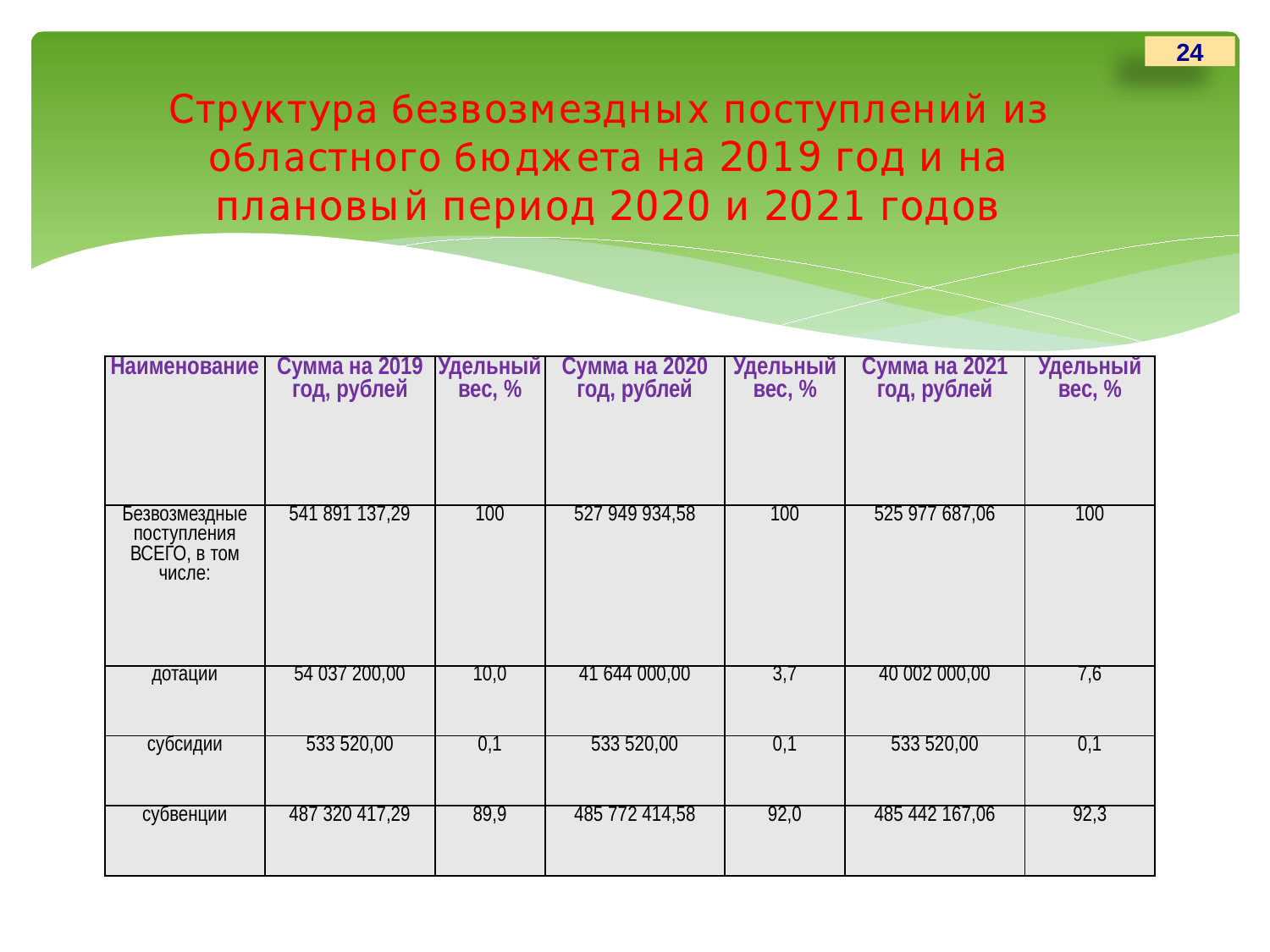

24
# Структура безвозмездных поступлений из областного бюджета на 2019 год и на плановый период 2020 и 2021 годов
| Наименование | Сумма на 2019 год, рублей | Удельный вес, % | Сумма на 2020 год, рублей | Удельный вес, % | Сумма на 2021 год, рублей | Удельный вес, % |
| --- | --- | --- | --- | --- | --- | --- |
| Безвозмездные поступления ВСЕГО, в том числе: | 541 891 137,29 | 100 | 527 949 934,58 | 100 | 525 977 687,06 | 100 |
| дотации | 54 037 200,00 | 10,0 | 41 644 000,00 | 3,7 | 40 002 000,00 | 7,6 |
| субсидии | 533 520,00 | 0,1 | 533 520,00 | 0,1 | 533 520,00 | 0,1 |
| субвенции | 487 320 417,29 | 89,9 | 485 772 414,58 | 92,0 | 485 442 167,06 | 92,3 |